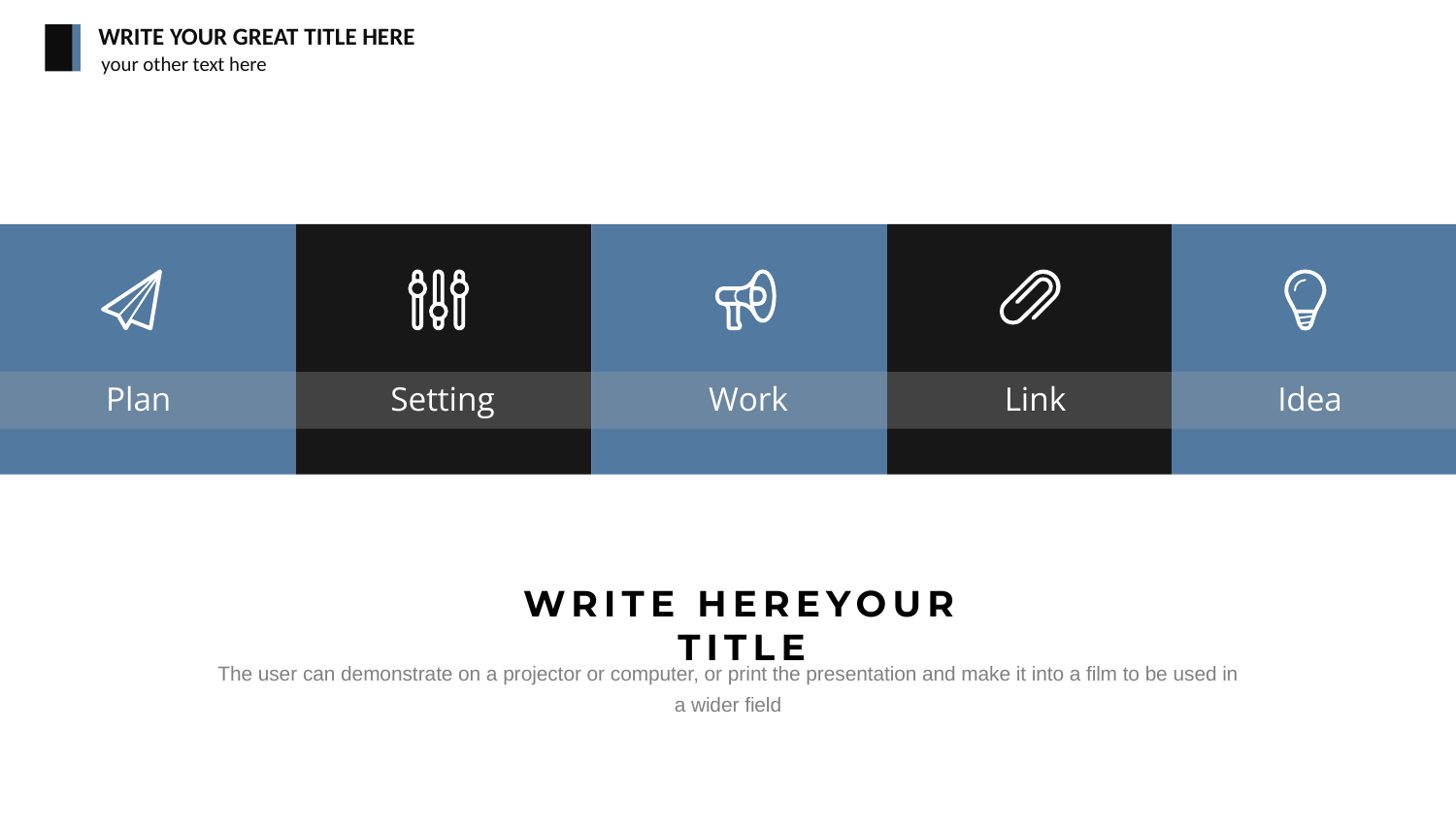

WRITE YOUR GREAT TITLE HERE

your other text here

Plan
Setting
Work
Link
Idea
WRITE HEREYOUR TITLE

The user can demonstrate on a projector or computer, or print the presentation and make it into a film to be used in a wider field